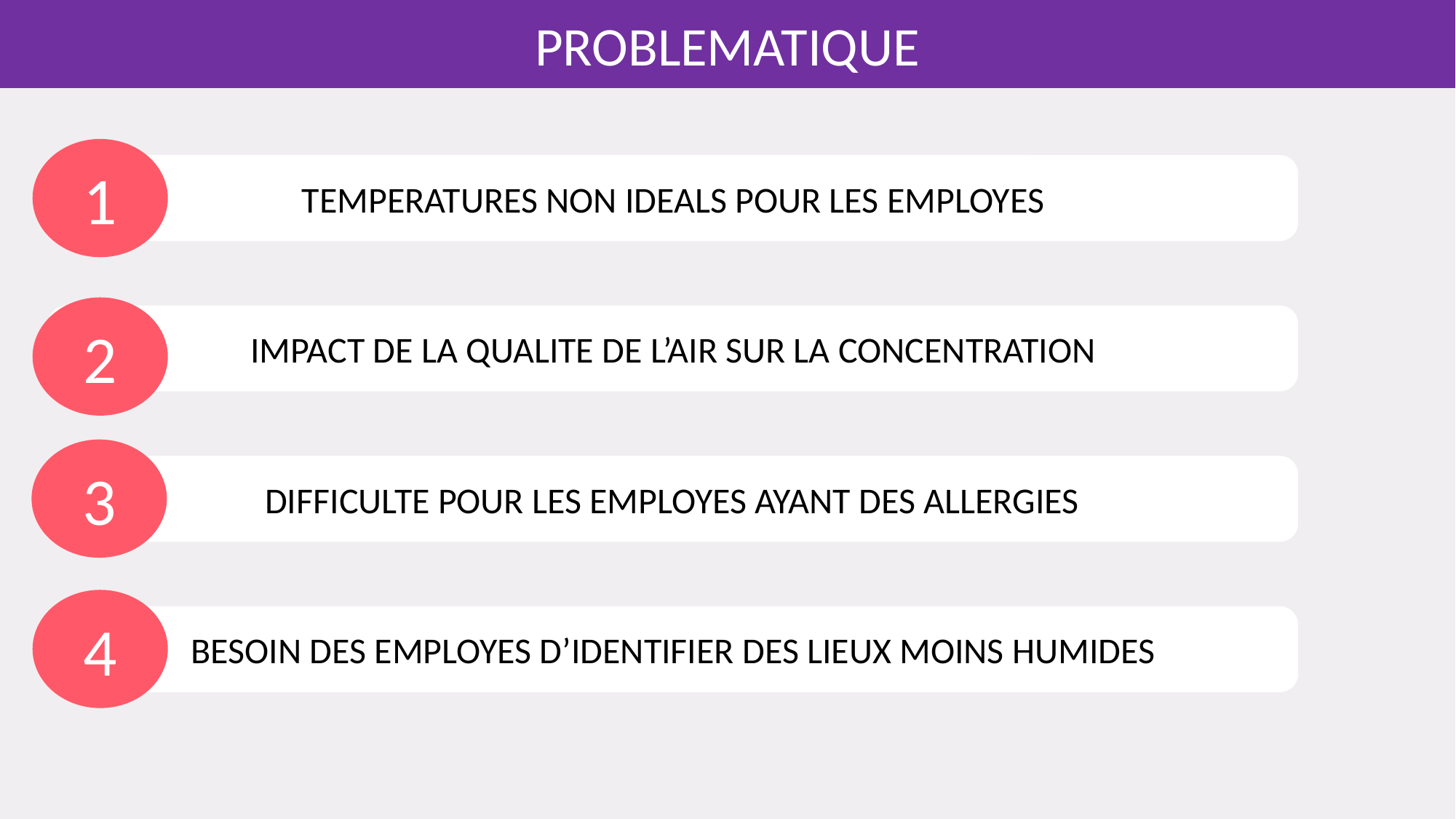

PROBLEMATIQUE
1
TEMPERATURES NON IDEALS POUR LES EMPLOYES
2
IMPACT DE LA QUALITE DE L’AIR SUR LA CONCENTRATION
3
DIFFICULTE POUR LES EMPLOYES AYANT DES ALLERGIES
4
BESOIN DES EMPLOYES D’IDENTIFIER DES LIEUX MOINS HUMIDES